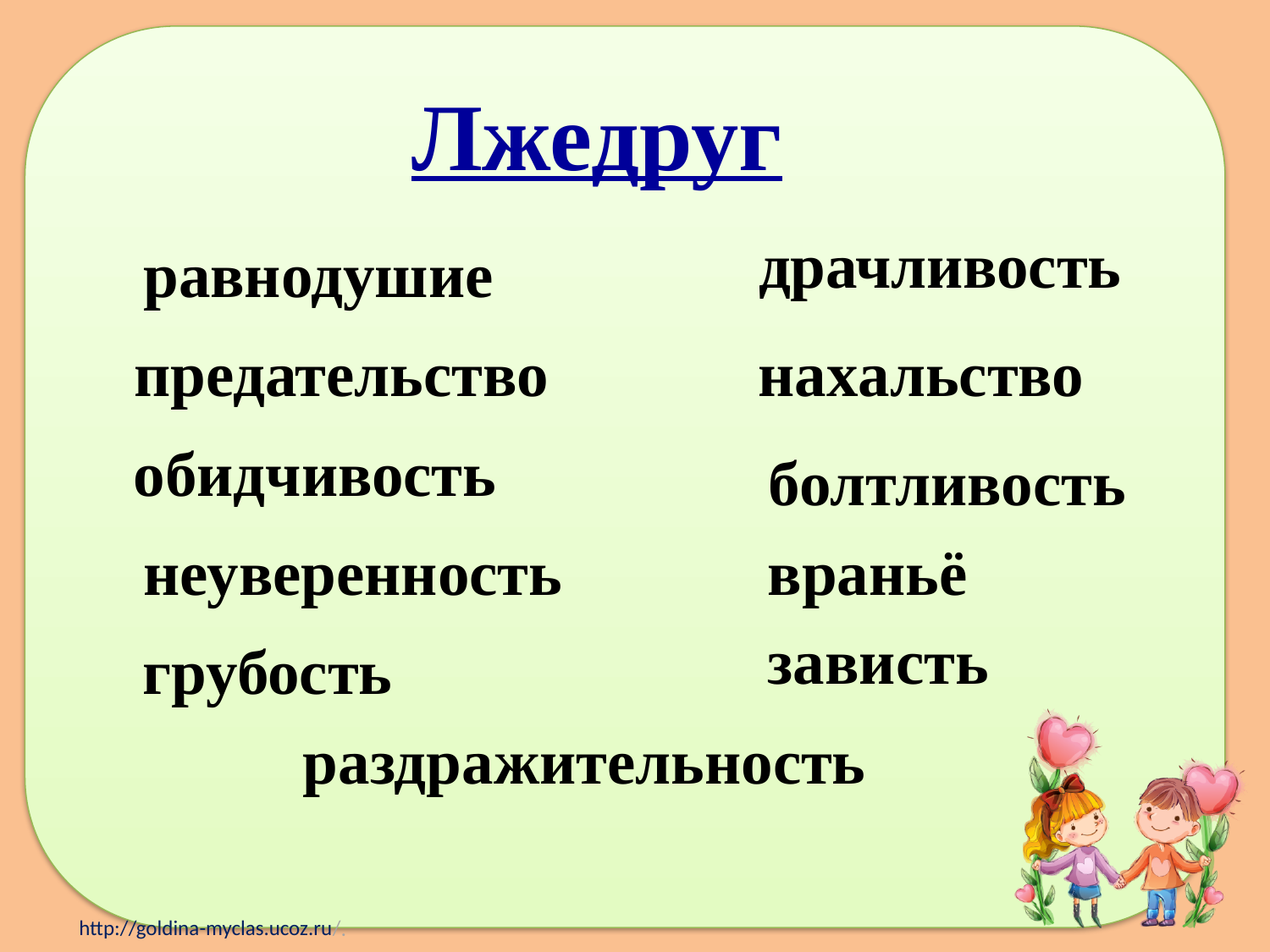

Лжедруг
драчливость
равнодушие
предательство
нахальство
обидчивость
болтливость
неуверенность
враньё
зависть
грубость
раздражительность